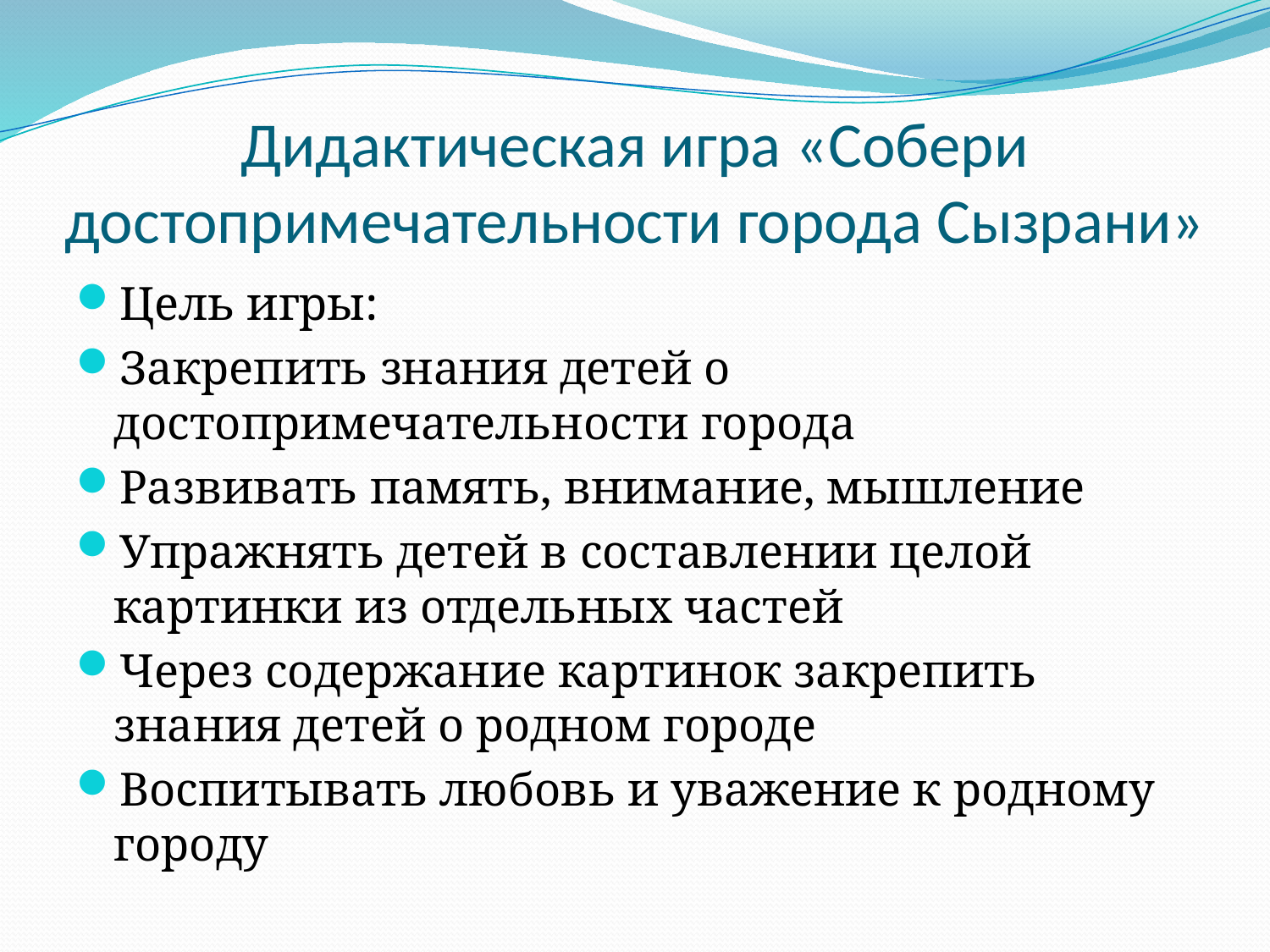

# Дидактическая игра «Собери достопримечательности города Сызрани»
Цель игры:
Закрепить знания детей о достопримечательности города
Развивать память, внимание, мышление
Упражнять детей в составлении целой картинки из отдельных частей
Через содержание картинок закрепить знания детей о родном городе
Воспитывать любовь и уважение к родному городу